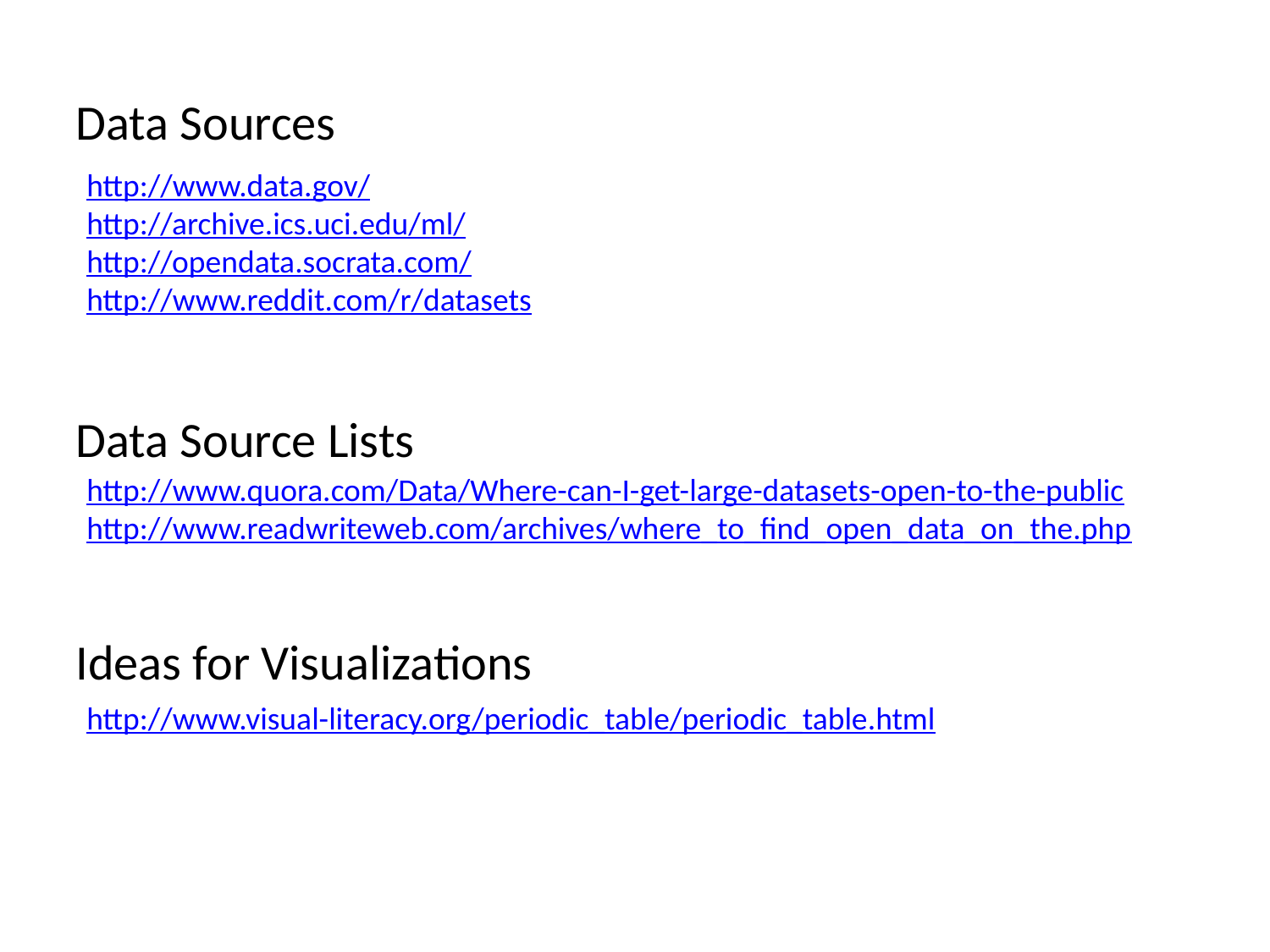

Data Sources
http://www.data.gov/
http://archive.ics.uci.edu/ml/
http://opendata.socrata.com/
http://www.reddit.com/r/datasets

http://www.quora.com/Data/Where-can-I-get-large-datasets-open-to-the-public
http://www.readwriteweb.com/archives/where_to_find_open_data_on_the.php

http://www.visual-literacy.org/periodic_table/periodic_table.html
Data Source Lists
Ideas for Visualizations